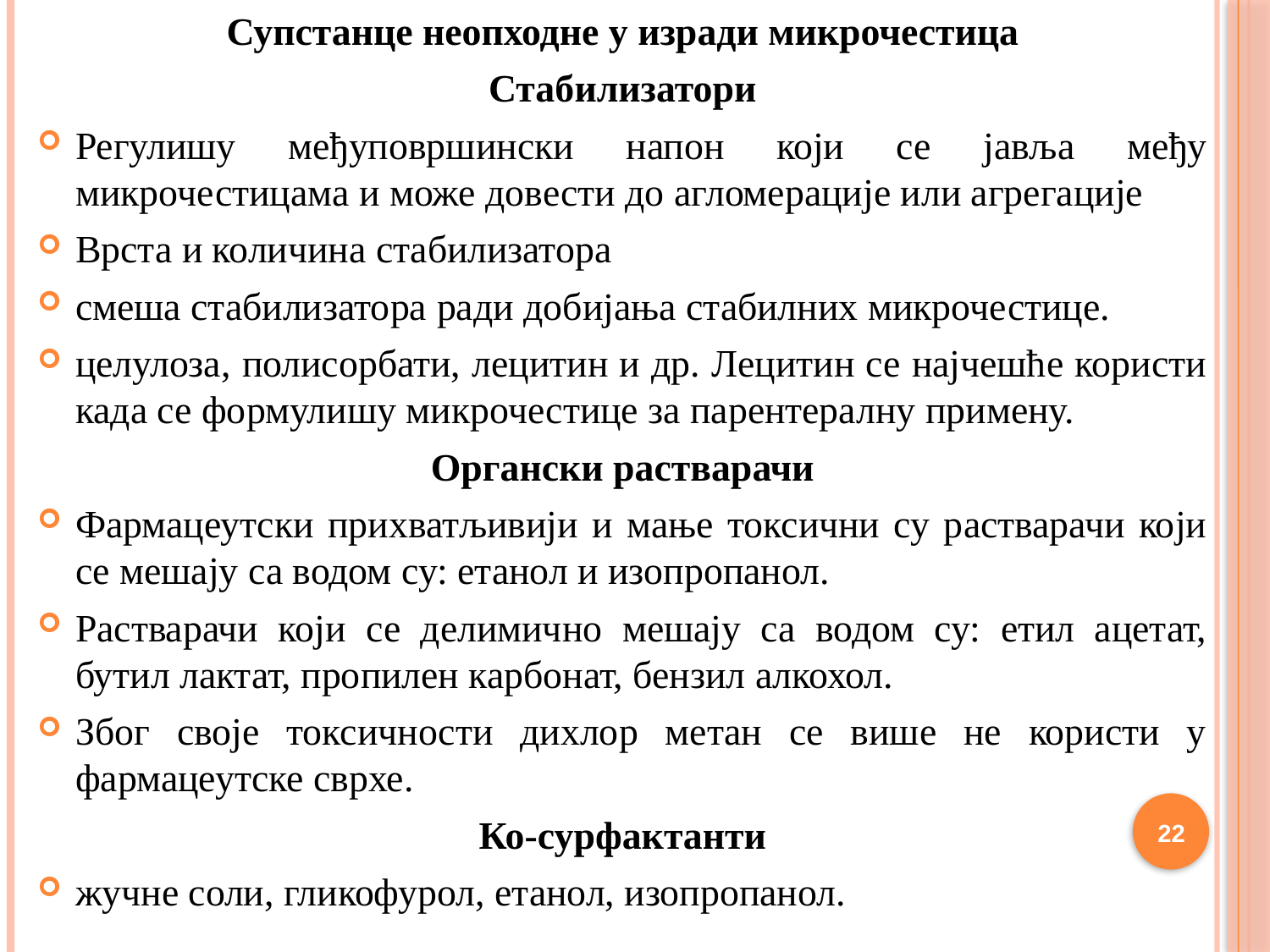

Супстанце неопходне у изради микрочестица
Стабилизатори
Регулишу међуповршински напон који се јавља међу микрочестицама и може довести до агломерације или агрегације
Врста и количина стабилизатора
смеша стабилизатора ради добијања стабилних микрочестице.
целулоза, полисорбати, лецитин и др. Лецитин се најчешће користи када се формулишу микрочестице за парентералну примену.
Органски растварачи
Фармацеутски прихватљивији и мање токсични су растварачи који се мешају са водом су: етанол и изопропанол.
Растварачи који се делимично мешају са водом су: етил ацетат, бутил лактат, пропилен карбонат, бензил алкохол.
Због своје токсичности дихлор метан се више не користи у фармацеутске сврхе.
Ко-сурфактанти
жучне соли, гликофурол, етанол, изопропанол.

22